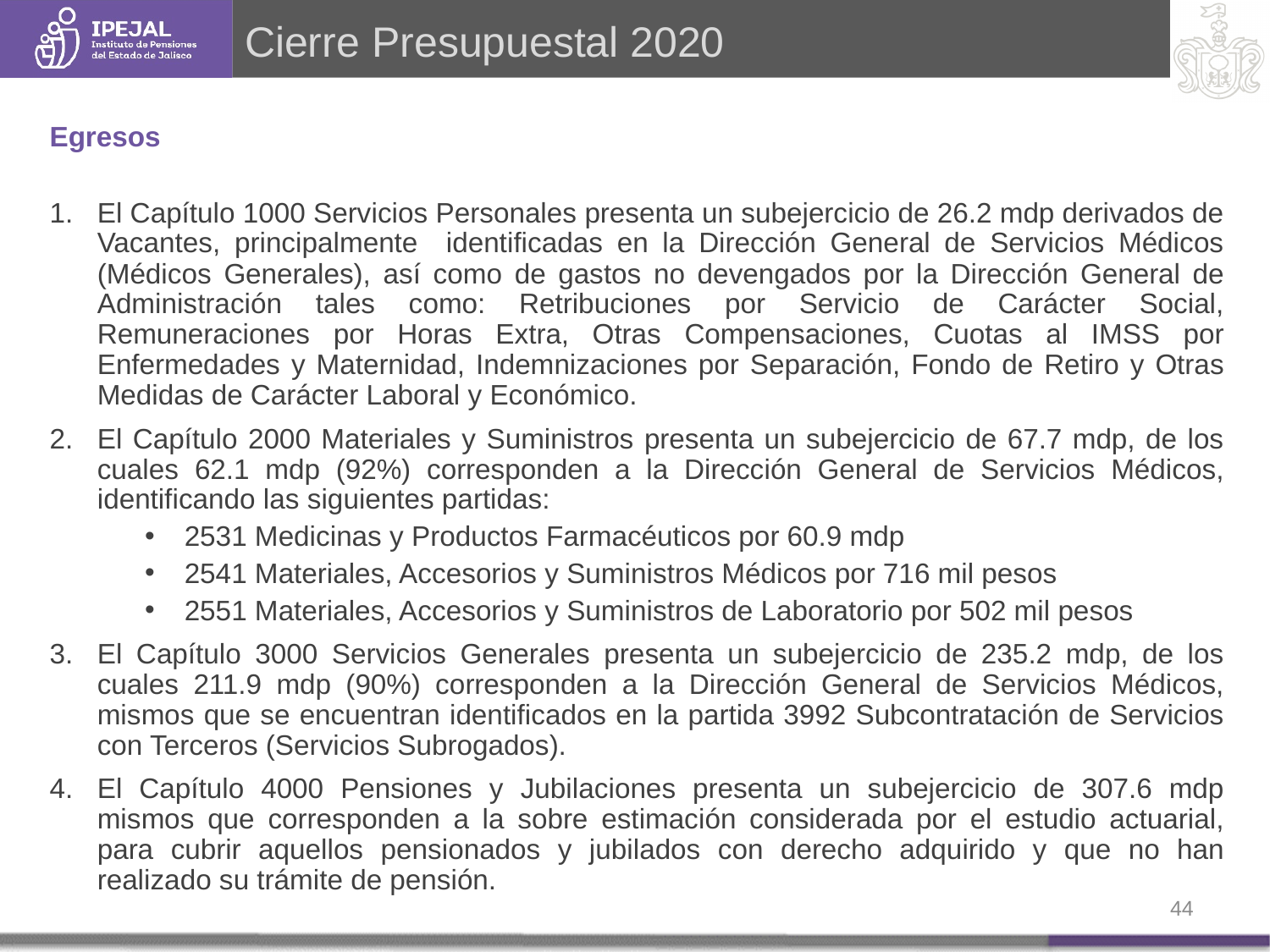

Cierre Presupuestal 2020
Egresos
El Capítulo 1000 Servicios Personales presenta un subejercicio de 26.2 mdp derivados de Vacantes, principalmente  identificadas en la Dirección General de Servicios Médicos (Médicos Generales), así como de gastos no devengados por la Dirección General de Administración tales como: Retribuciones por Servicio de Carácter Social, Remuneraciones por Horas Extra, Otras Compensaciones, Cuotas al IMSS por Enfermedades y Maternidad, Indemnizaciones por Separación, Fondo de Retiro y Otras Medidas de Carácter Laboral y Económico.
El Capítulo 2000 Materiales y Suministros presenta un subejercicio de 67.7 mdp, de los cuales 62.1 mdp (92%) corresponden a la Dirección General de Servicios Médicos, identificando las siguientes partidas:
2531 Medicinas y Productos Farmacéuticos por 60.9 mdp
2541 Materiales, Accesorios y Suministros Médicos por 716 mil pesos
2551 Materiales, Accesorios y Suministros de Laboratorio por 502 mil pesos
El Capítulo 3000 Servicios Generales presenta un subejercicio de 235.2 mdp, de los cuales 211.9 mdp (90%) corresponden a la Dirección General de Servicios Médicos, mismos que se encuentran identificados en la partida 3992 Subcontratación de Servicios con Terceros (Servicios Subrogados).
El Capítulo 4000 Pensiones y Jubilaciones presenta un subejercicio de 307.6 mdp mismos que corresponden a la sobre estimación considerada por el estudio actuarial, para cubrir aquellos pensionados y jubilados con derecho adquirido y que no han realizado su trámite de pensión.

44